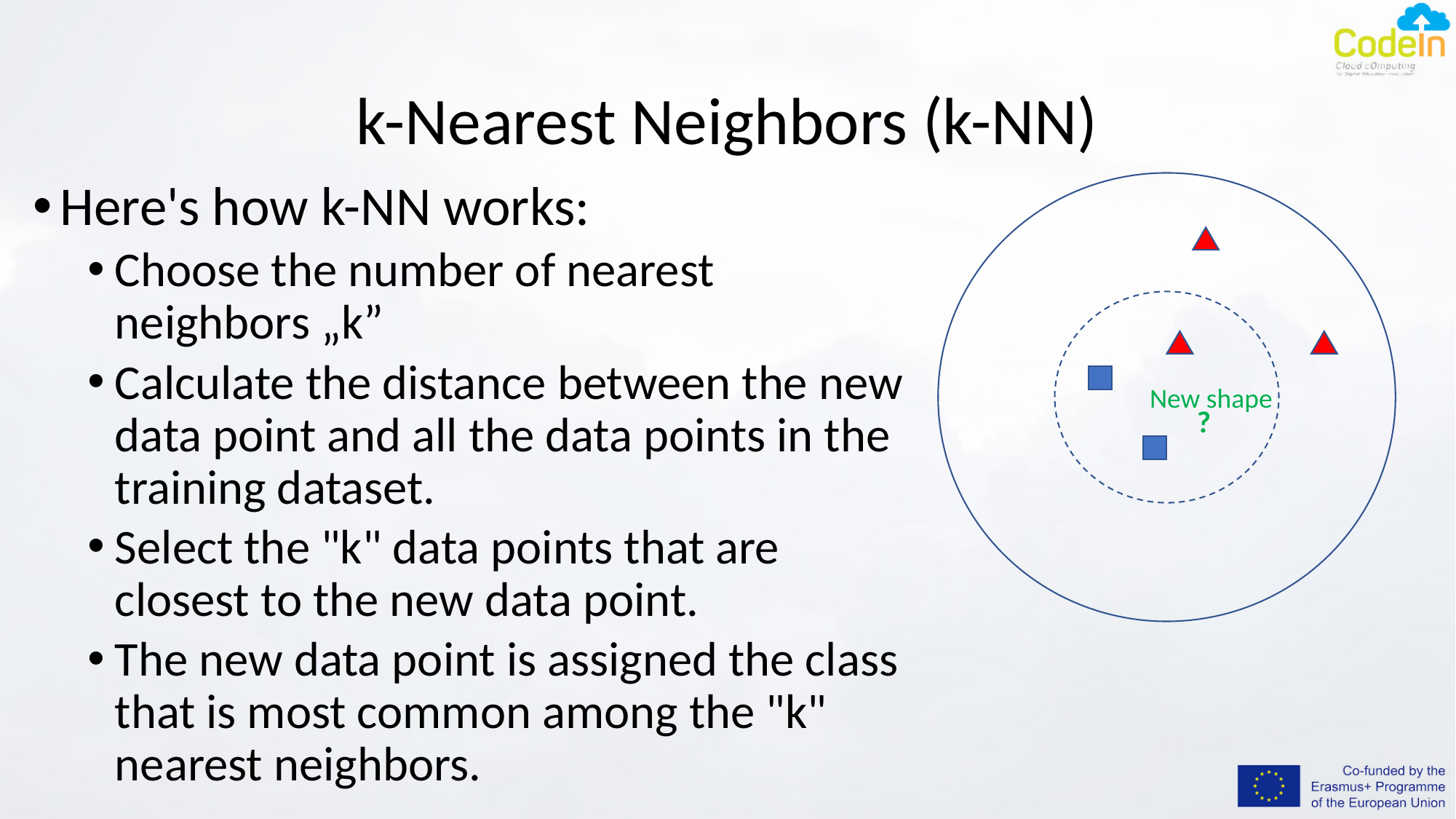

# k-Nearest Neighbors (k-NN)
Here's how k-NN works:
Choose the number of nearest neighbors „k”
Calculate the distance between the new data point and all the data points in the training dataset.
Select the "k" data points that are closest to the new data point.
The new data point is assigned the class that is most common among the "k" nearest neighbors.

New shape
?